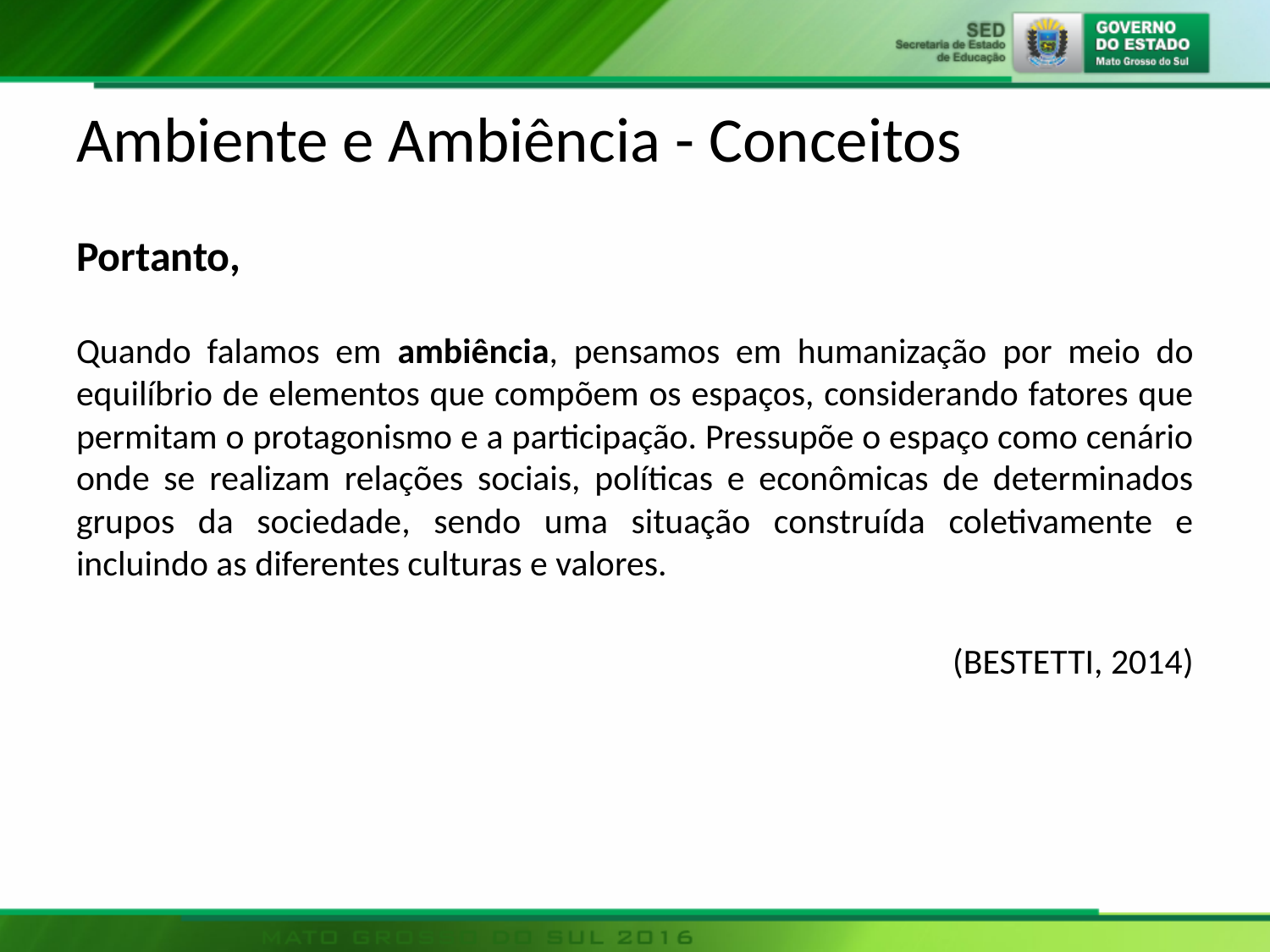

# Ambiente e Ambiência - Conceitos
Portanto,

Quando falamos em ambiência, pensamos em humanização por meio do equilíbrio de elementos que compõem os espaços, considerando fatores que permitam o protagonismo e a participação. Pressupõe o espaço como cenário onde se realizam relações sociais, políticas e econômicas de determinados grupos da sociedade, sendo uma situação construída coletivamente e incluindo as diferentes culturas e valores.

(BESTETTI, 2014)